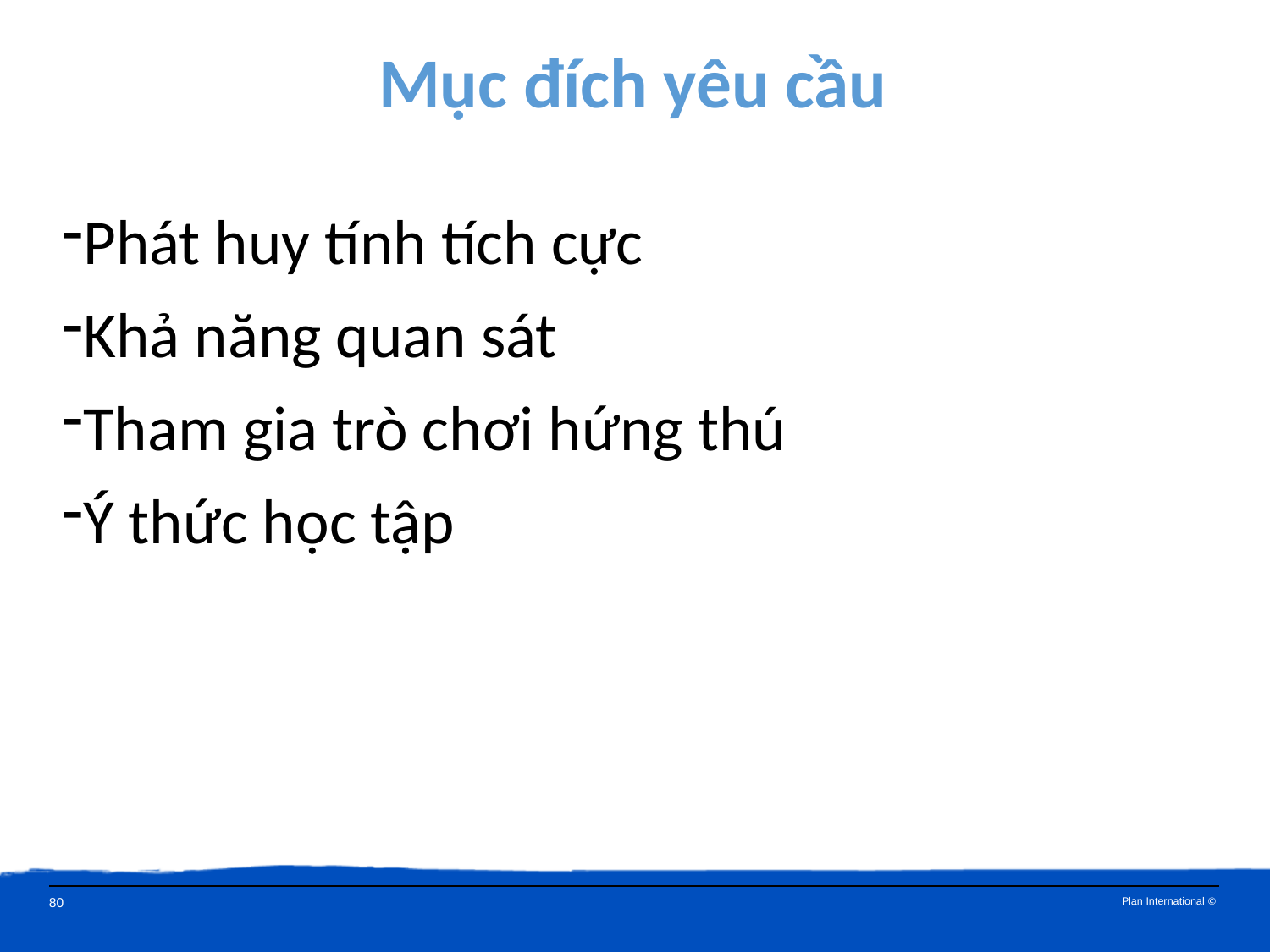

Mục đích yêu cầu
Phát huy tính tích cực
Khả năng quan sát
Tham gia trò chơi hứng thú
Ý thức học tập
80